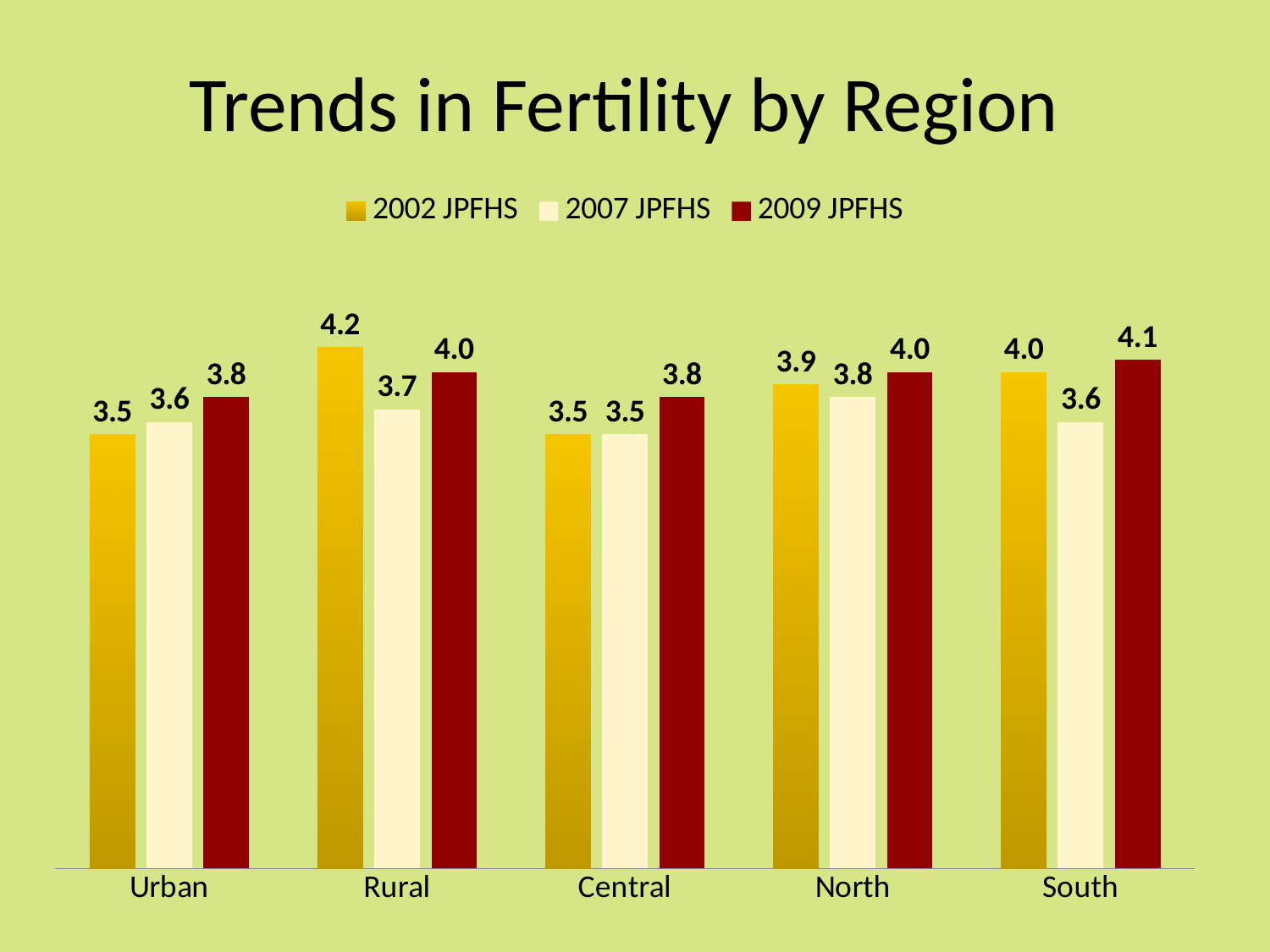

# Trends in Fertility by Region

### Chart

| Category | 2002 JPFHS | 2007 JPFHS | 2009 JPFHS |
|---|---|---|---|
| Urban | 3.5 | 3.6 | 3.8 |
| Rural | 4.2 | 3.7 | 4.0 |
| Central | 3.5 | 3.5 | 3.8 |
| North | 3.9 | 3.8 | 4.0 |
| South | 4.0 | 3.6 | 4.1 |